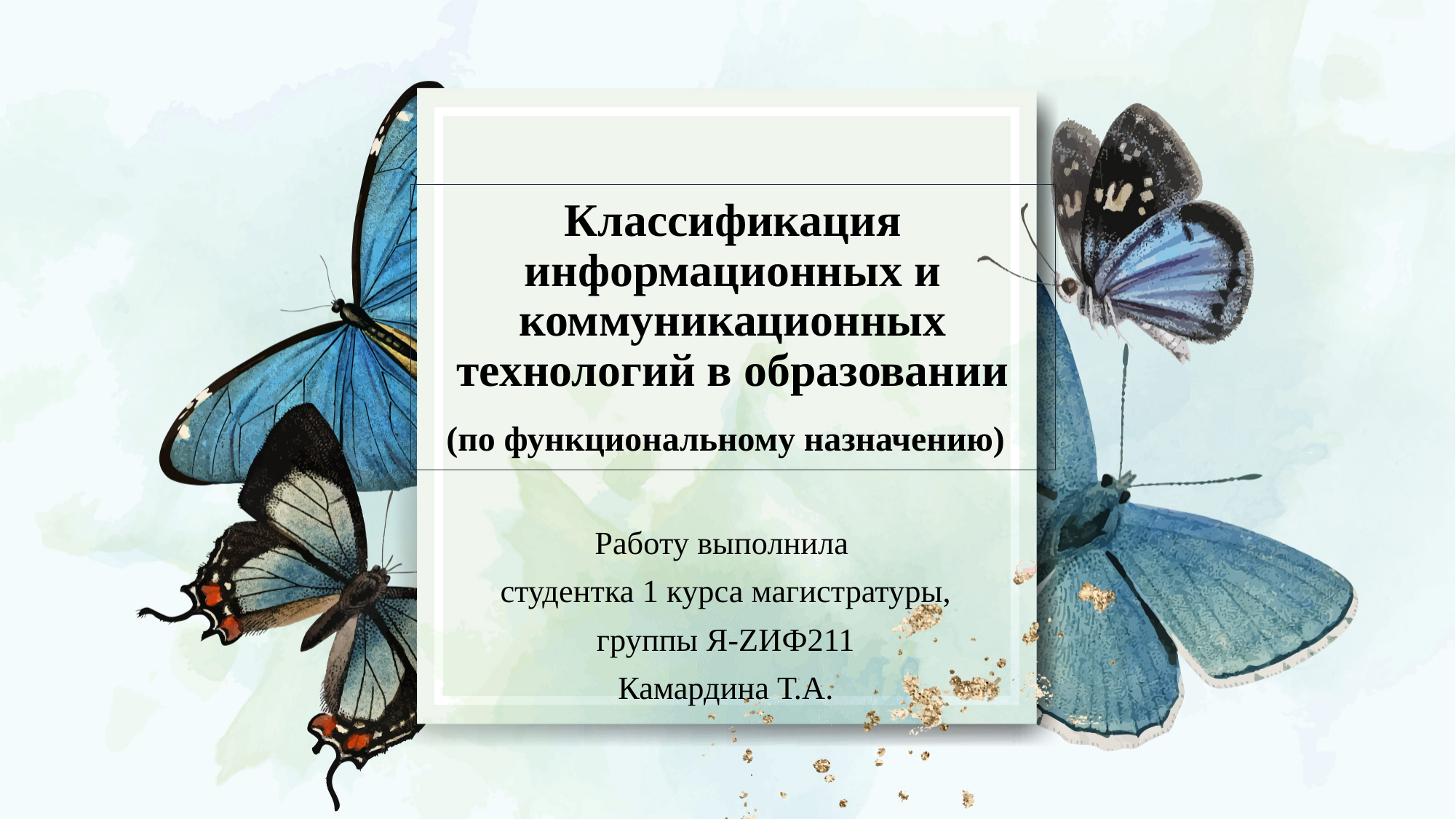

# Классификация информационных и коммуникационных технологий в образовании (по функциональному назначению)
Работу выполнила
студентка 1 курса магистратуры,
 группы Я-ZИФ211
Камардина Т.А.